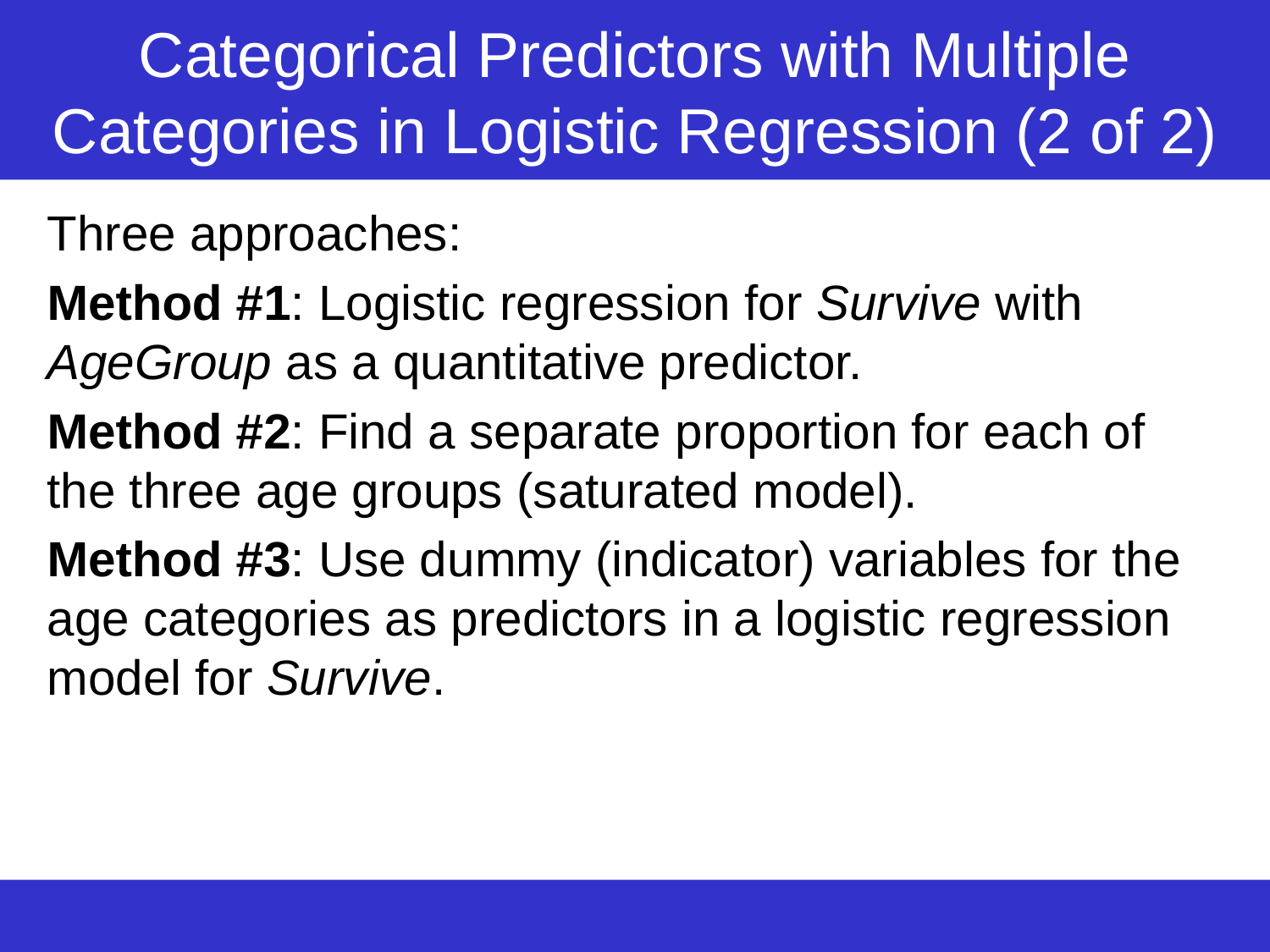

# Categorical Predictors with Multiple Categories in Logistic Regression (2 of 2)
Three approaches:
Method #1: Logistic regression for Survive with AgeGroup as a quantitative predictor.
Method #2: Find a separate proportion for each of the three age groups (saturated model).
Method #3: Use dummy (indicator) variables for the age categories as predictors in a logistic regression model for Survive.